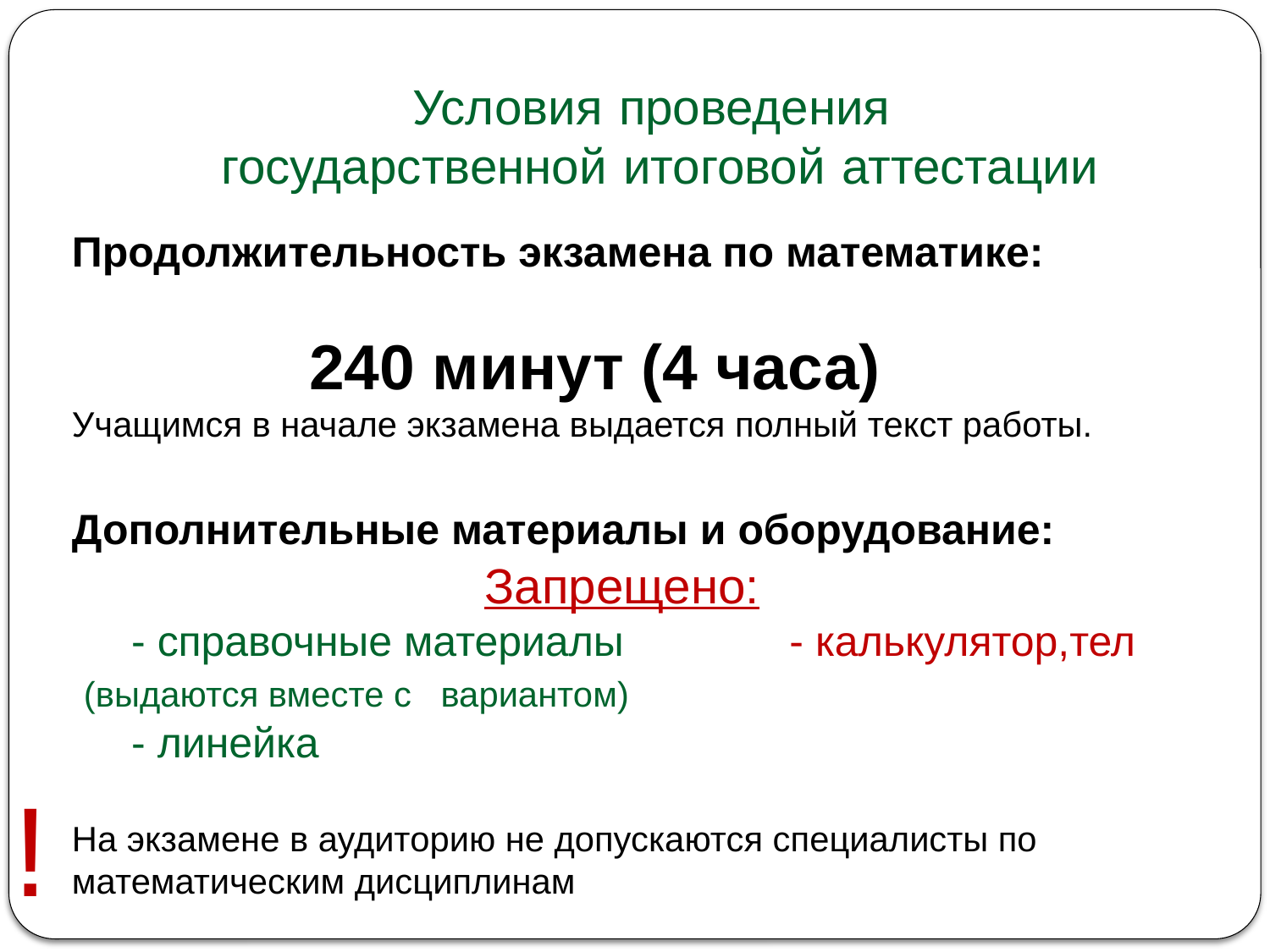

Условия проведения
 государственной итоговой аттестации
Продолжительность экзамена по математике:

                    240 минут (4 часа)
Учащимся в начале экзамена выдается полный текст работы.

Дополнительные материалы и оборудование:
                              Запрещено:
     - справочные материалы              - калькулятор,тел
 (выдаются вместе с   вариантом)
     - линейка

На экзамене в аудиторию не допускаются специалисты по
математическим дисциплинам
!